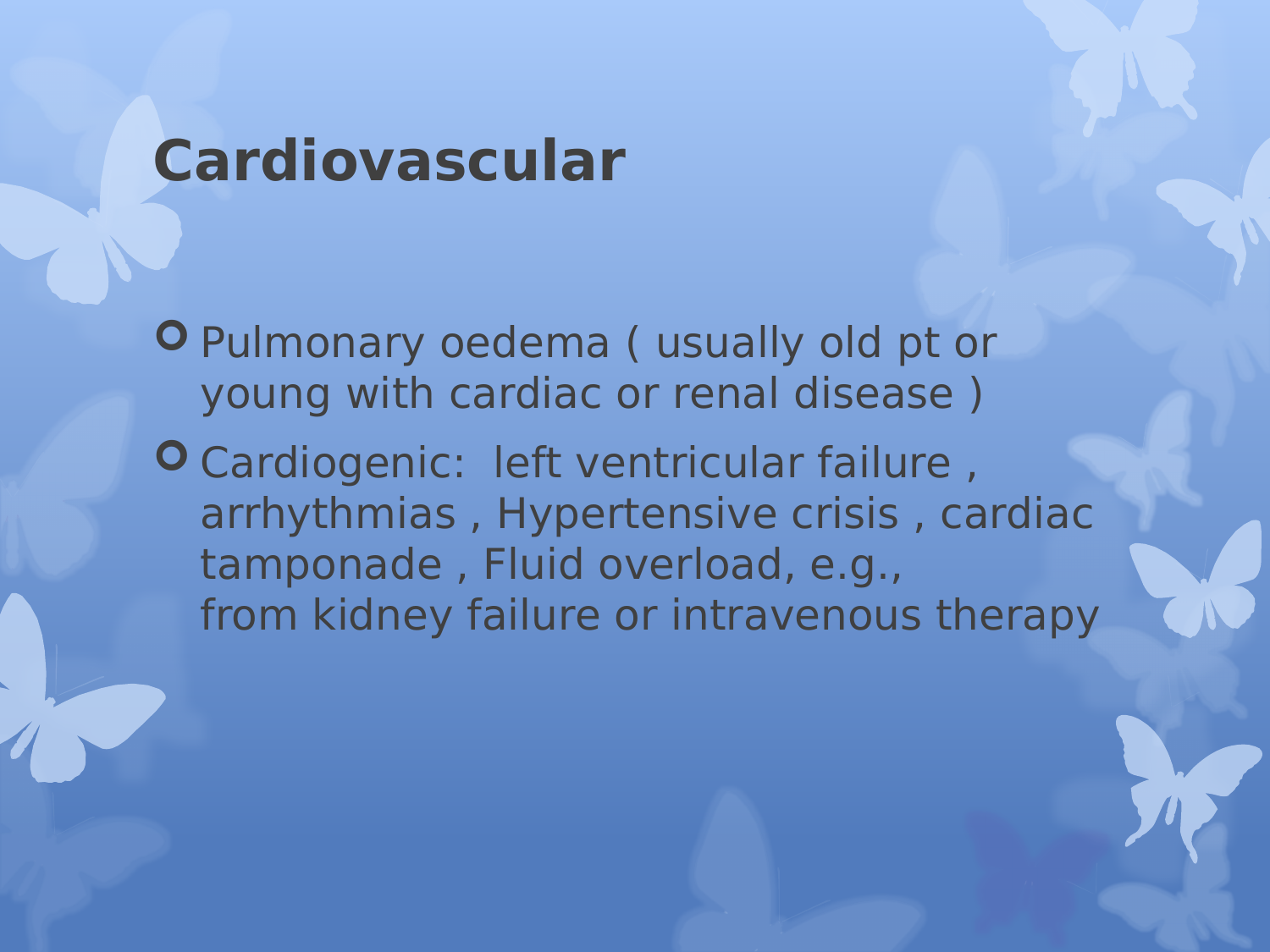

# Cardiovascular
Pulmonary oedema ( usually old pt or young with cardiac or renal disease )
Cardiogenic:  left ventricular failure , arrhythmias , Hypertensive crisis , cardiac tamponade , Fluid overload, e.g., from kidney failure or intravenous therapy